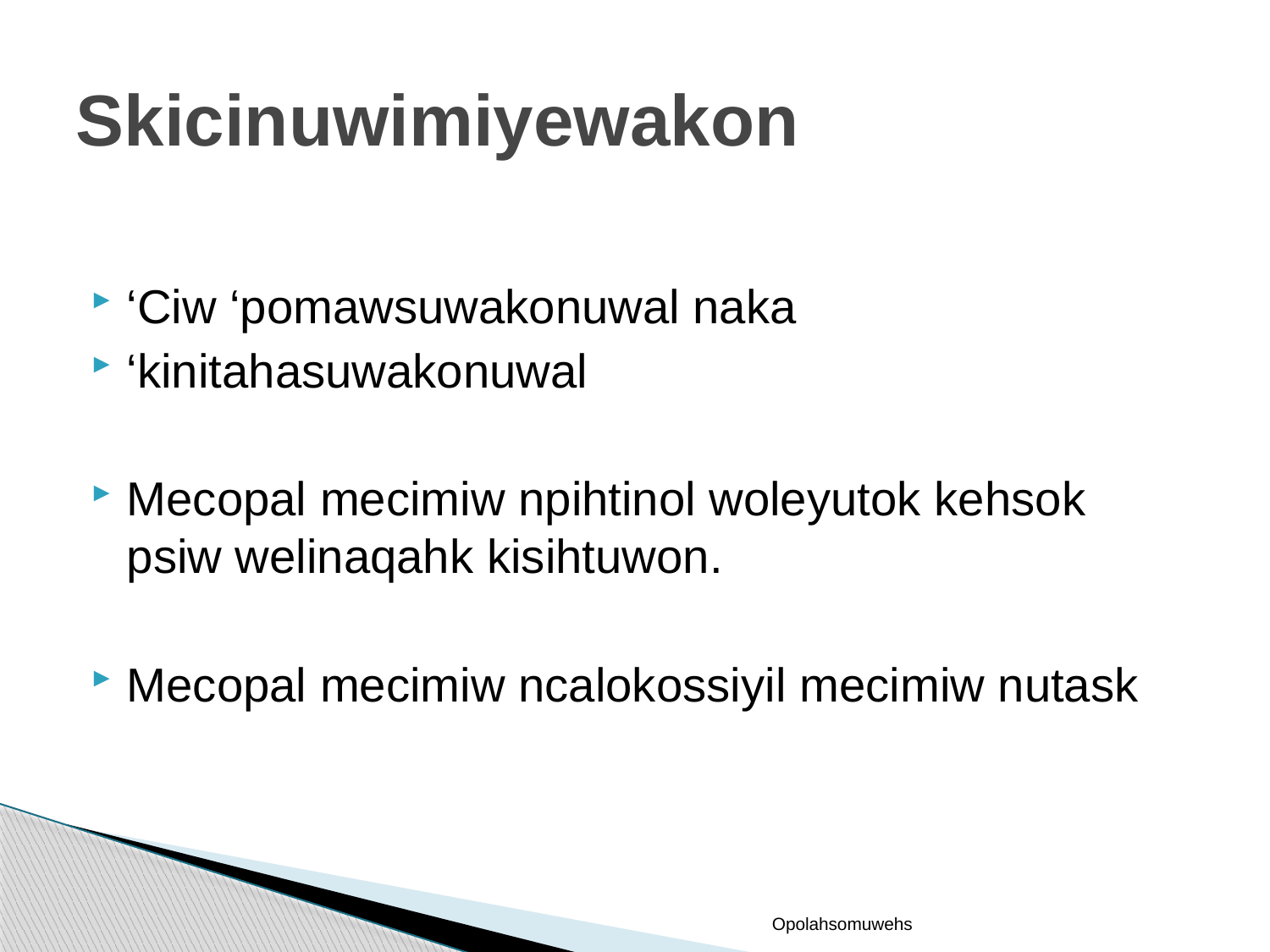

# Skicinuwimiyewakon

‘Ciw ‘pomawsuwakonuwal naka
‘kinitahasuwakonuwal

Mecopal mecimiw npihtinol woleyutok kehsok psiw welinaqahk kisihtuwon.

Mecopal mecimiw ncalokossiyil mecimiw nutask
Opolahsomuwehs